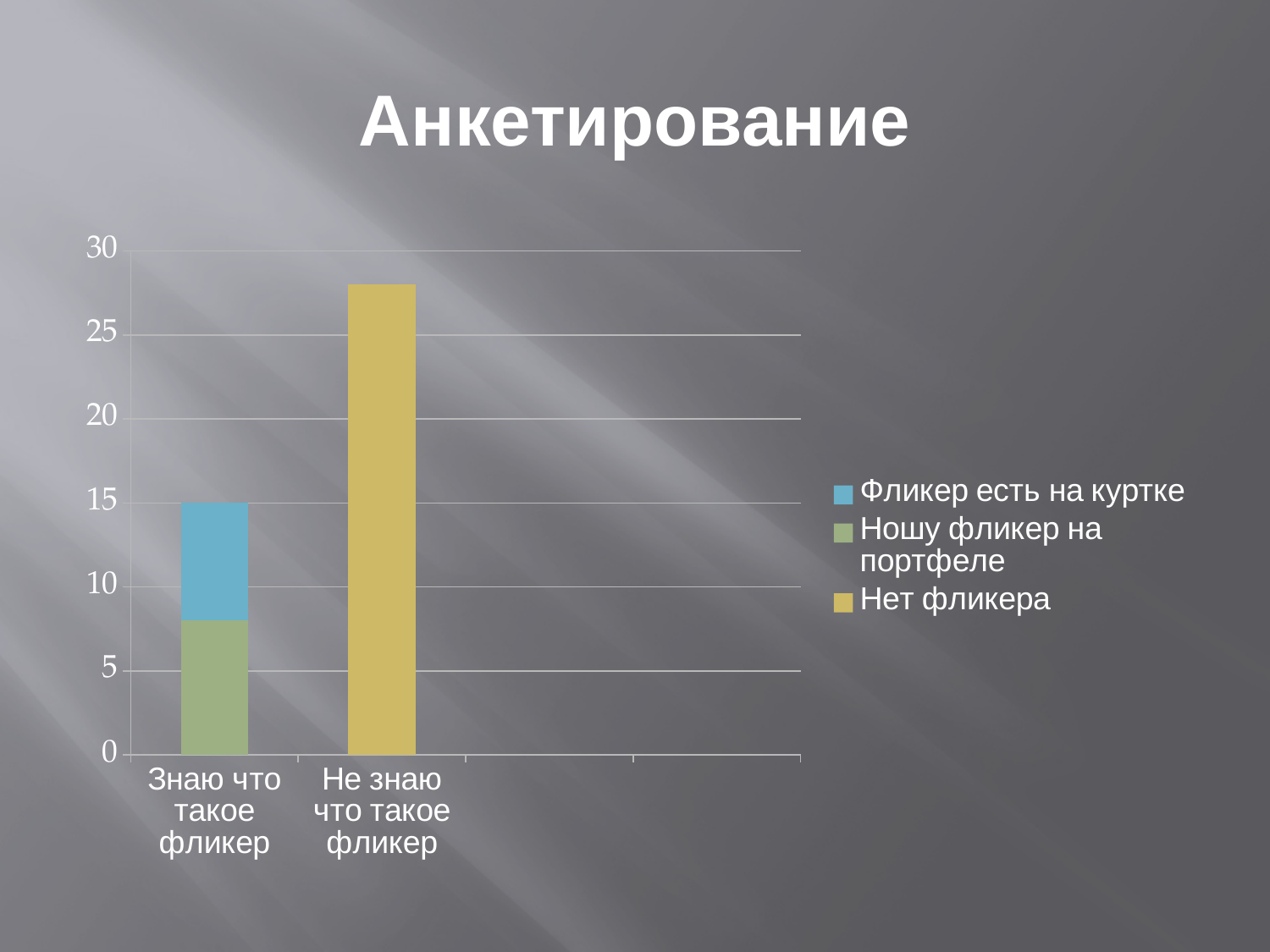

# Анкетирование

### Chart

| Category | Нет фликера | Ношу фликер на портфеле | Фликер есть на куртке |
|---|---|---|---|
| Знаю что такое фликер | None | 8.0 | 7.0 |
| Не знаю что такое фликер | 28.0 | None | None |